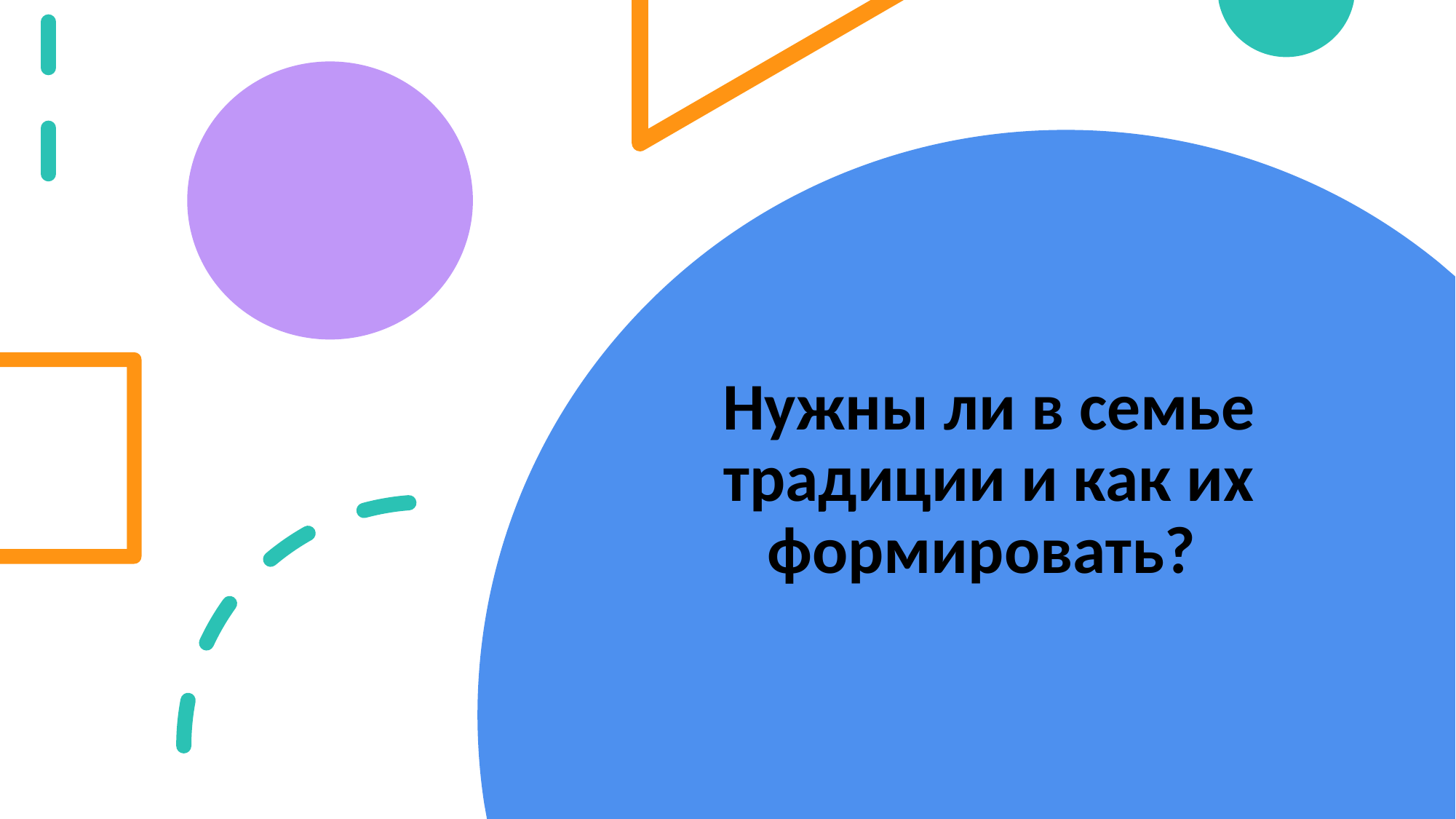

# Нужны ли в семье традиции и как их формировать?